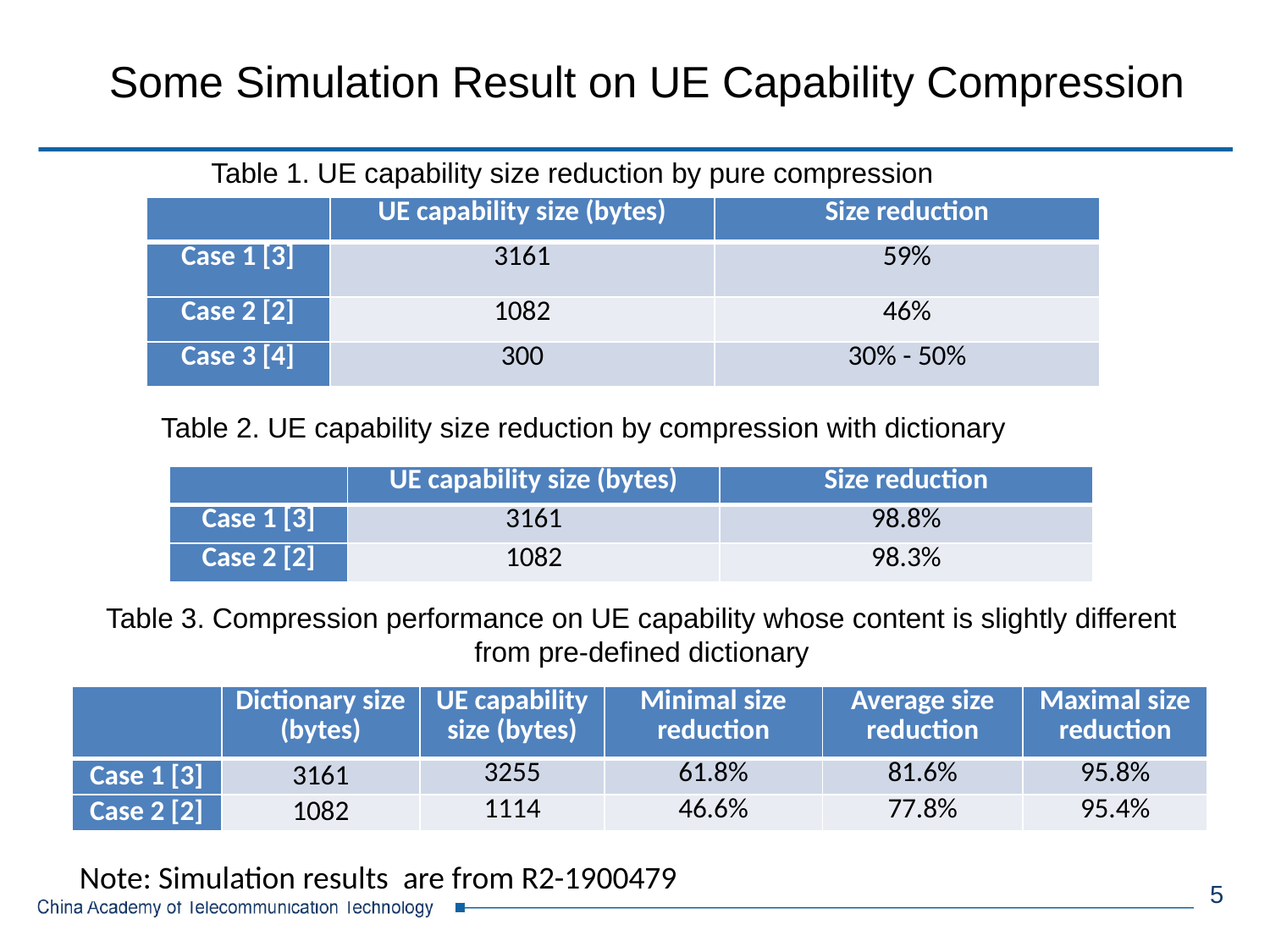

# Some Simulation Result on UE Capability Compression
Table 1. UE capability size reduction by pure compression

|  | UE capability size (bytes) | Size reduction |
| --- | --- | --- |
| Case 1 [3] | 3161 | 59% |
| Case 2 [2] | 1082 | 46% |
| Case 3 [4] | 300 | 30% - 50% |
Table 2. UE capability size reduction by compression with dictionary

|  | UE capability size (bytes) | Size reduction |
| --- | --- | --- |
| Case 1 [3] | 3161 | 98.8% |
| Case 2 [2] | 1082 | 98.3% |
Table 3. Compression performance on UE capability whose content is slightly different from pre-defined dictionary

|  | Dictionary size (bytes) | UE capability size (bytes) | Minimal size reduction | Average size reduction | Maximal size reduction |
| --- | --- | --- | --- | --- | --- |
| Case 1 [3] | 3161 | 3255 | 61.8% | 81.6% | 95.8% |
| Case 2 [2] | 1082 | 1114 | 46.6% | 77.8% | 95.4% |
Note: Simulation results  are from R2-1900479
5